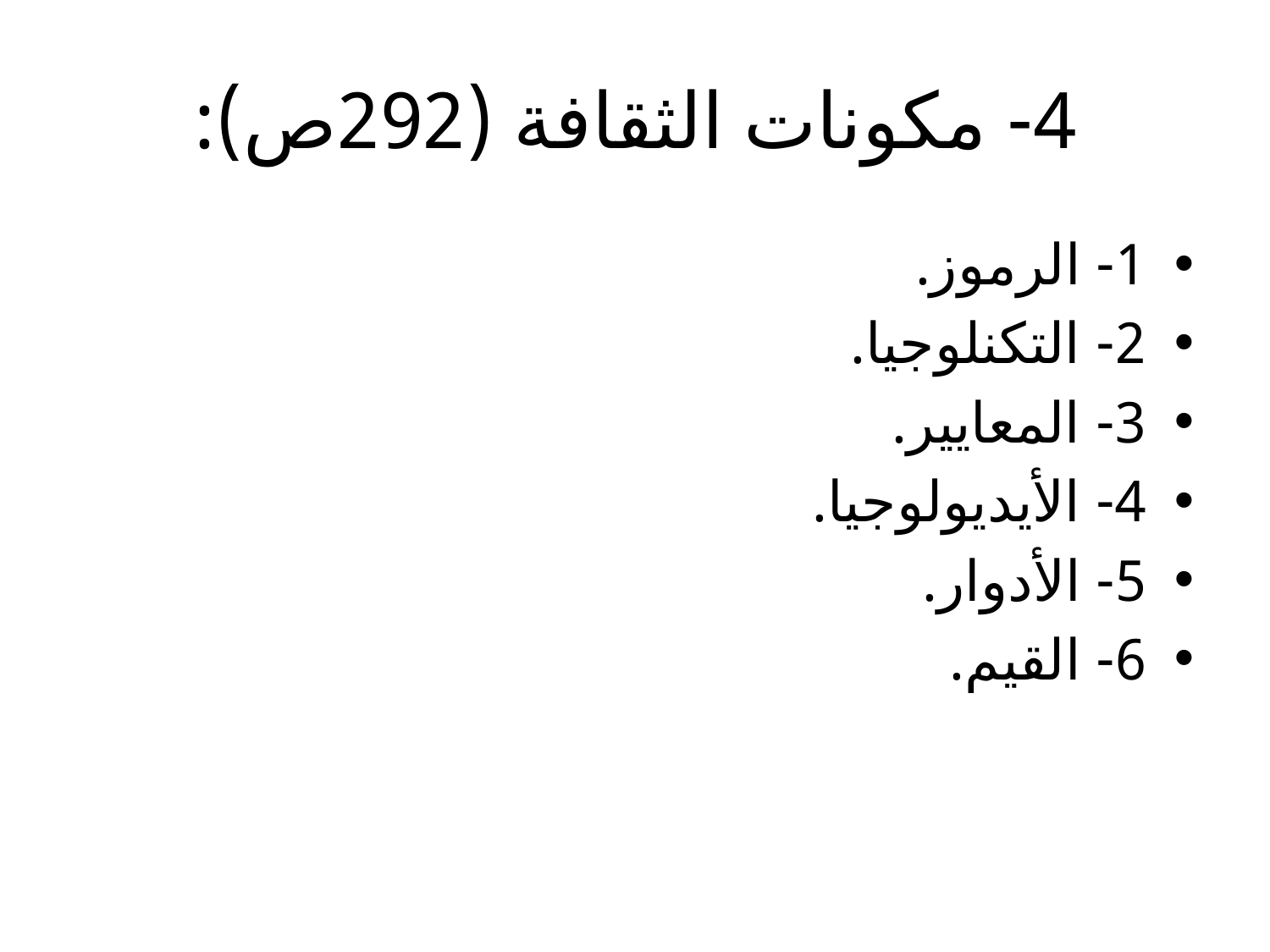

# 4- مكونات الثقافة (292ص):
1- الرموز.
2- التكنلوجيا.
3- المعايير.
4- الأيديولوجيا.
5- الأدوار.
6- القيم.